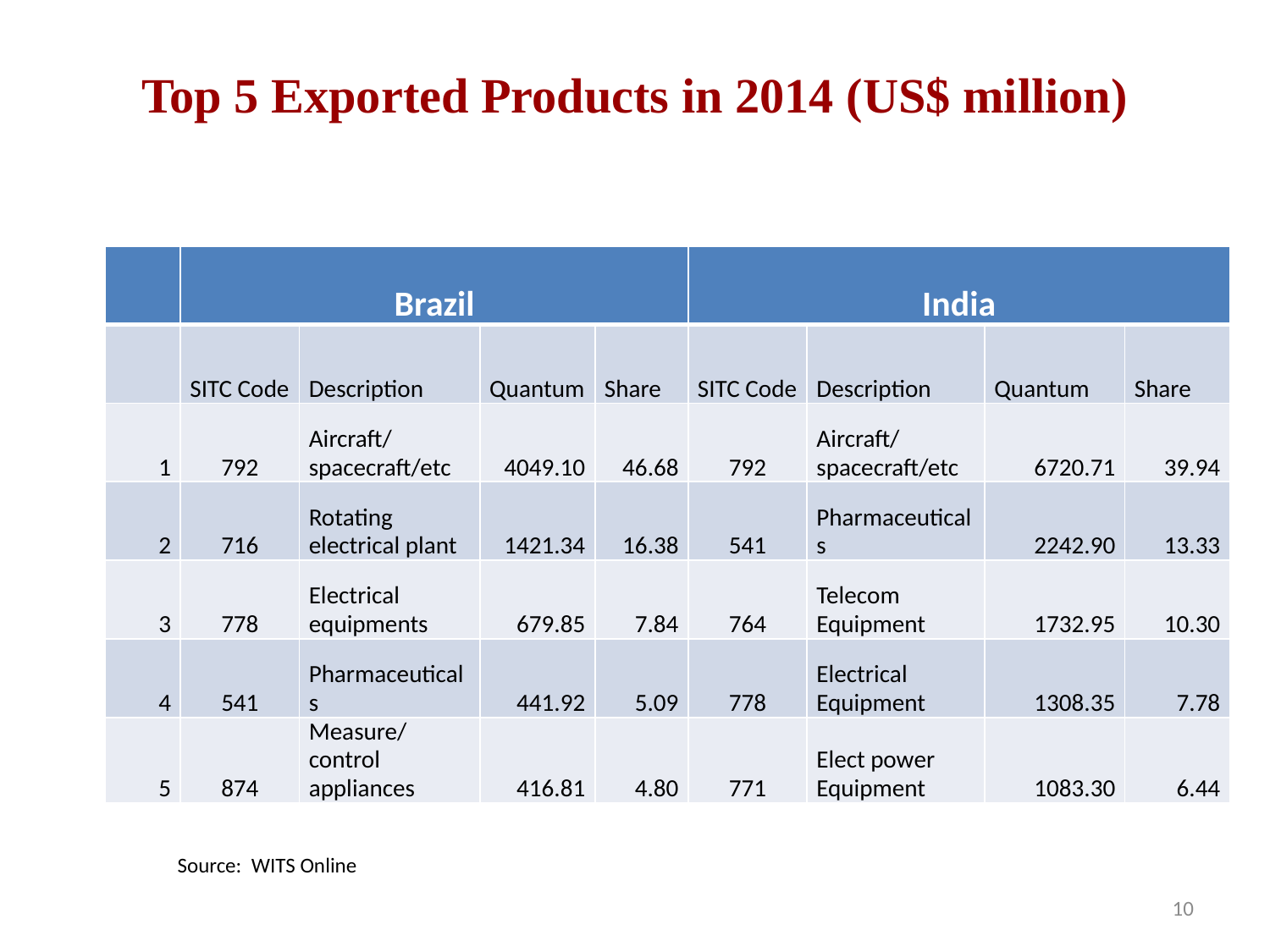

# Top 5 Exported Products in 2014 (US$ million)
|  | Brazil |  |  |  | India |  |  |  |
| --- | --- | --- | --- | --- | --- | --- | --- | --- |
|  | SITC Code | Description | Quantum | Share | SITC Code | Description | Quantum | Share |
| 1 | 792 | Aircraft/spacecraft/etc | 4049.10 | 46.68 | 792 | Aircraft/spacecraft/etc | 6720.71 | 39.94 |
| 2 | 716 | Rotating electrical plant | 1421.34 | 16.38 | 541 | Pharmaceuticals | 2242.90 | 13.33 |
| 3 | 778 | Electrical equipments | 679.85 | 7.84 | 764 | Telecom Equipment | 1732.95 | 10.30 |
| 4 | 541 | Pharmaceuticals | 441.92 | 5.09 | 778 | Electrical Equipment | 1308.35 | 7.78 |
| 5 | 874 | Measure/control appliances | 416.81 | 4.80 | 771 | Elect power Equipment | 1083.30 | 6.44 |
Source:  WITS Online
10